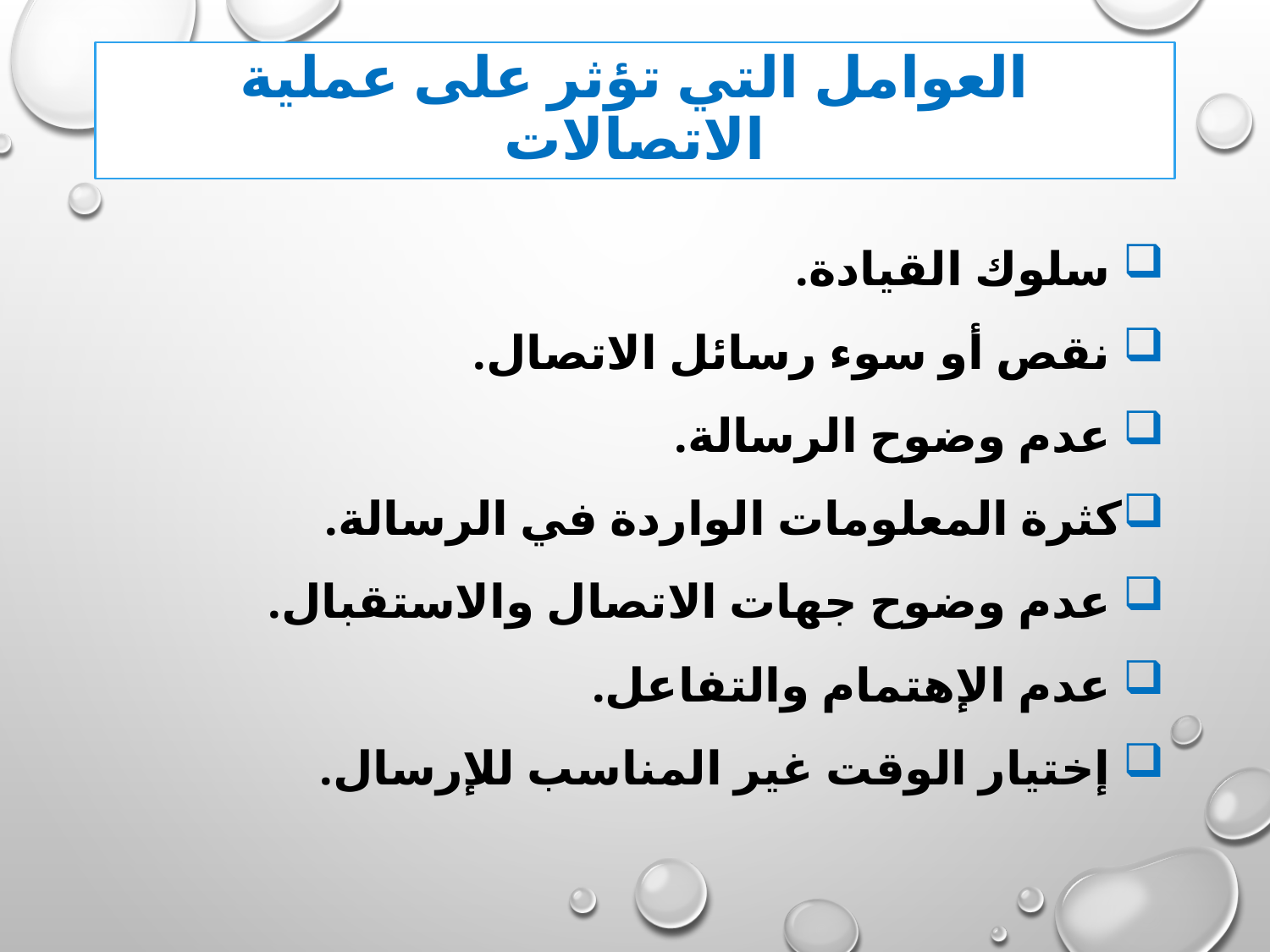

# العوامل التي تؤثر على عملية الاتصالات
 سلوك القيادة.
 نقص أو سوء رسائل الاتصال.
 عدم وضوح الرسالة.
كثرة المعلومات الواردة في الرسالة.
 عدم وضوح جهات الاتصال والاستقبال.
 عدم الإهتمام والتفاعل.
 إختيار الوقت غير المناسب للإرسال.